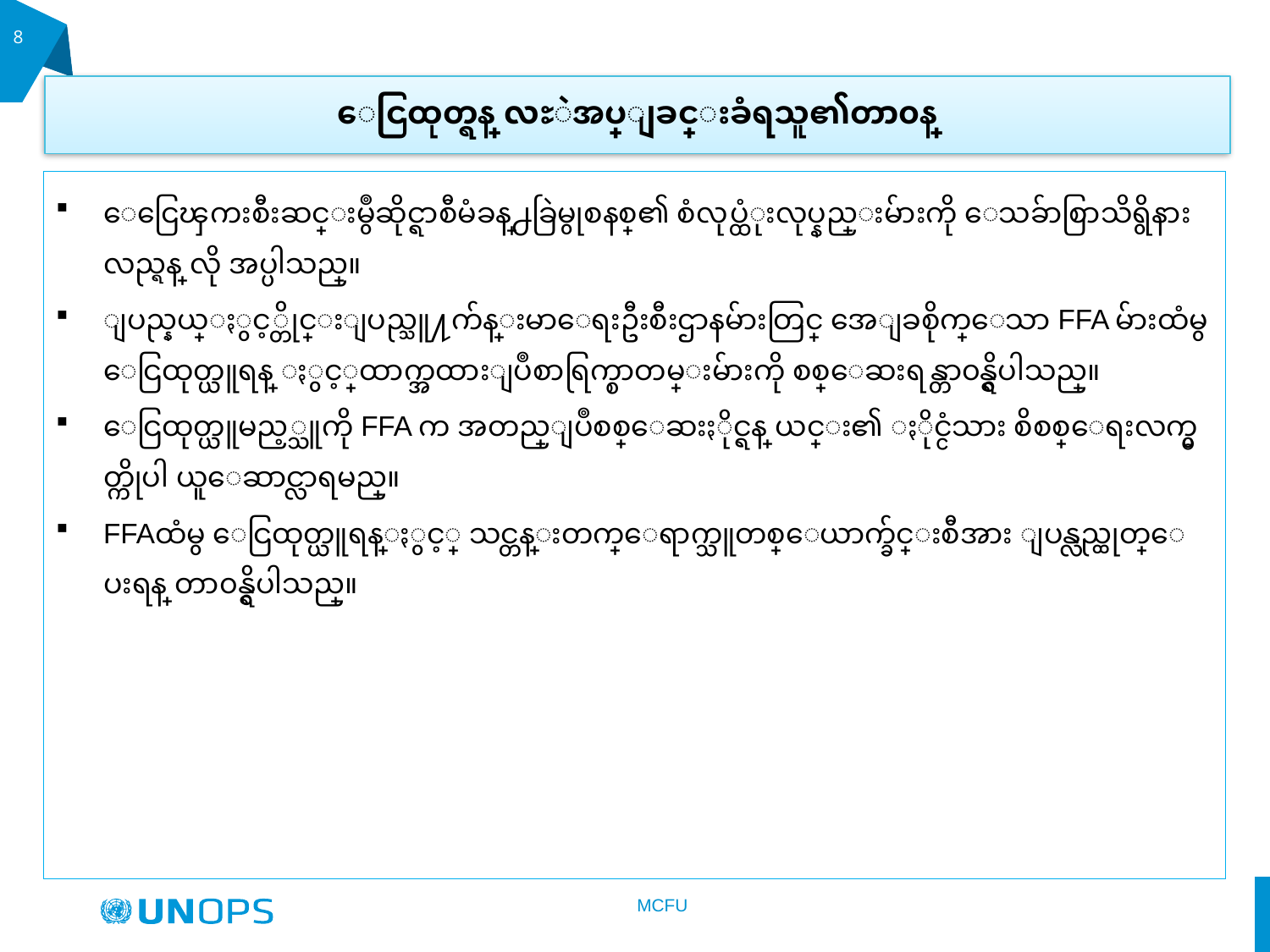

8
ေငြထုတ္ရန္ လႊဲအပ္ျခင္းခံရသူ၏တာ၀န္
ေငြေၾကးစီးဆင္းမွဳဆိုင္ရာစီမံခန္႕ခြဲမွုစနစ္၏ စံလုပ္ထံုးလုပ္နည္းမ်ားကို ေသခ်ာစြာသိရွိနားလည္ရန္ လို အပ္ပါသည္။
ျပည္နယ္ႏွင့္တိုင္းျပည္သူ႔က်န္းမာေရးဦးစီးဌာနမ်ားတြင္ အေျခစိုက္ေသာ FFA မ်ားထံမွ ေငြထုတ္ယူရန္ ႏွင့္အေထာက္အထားျပဳစာရြက္စာတမ္းမ်ားကို စစ္ေဆးရန္တာ၀န္ရွိပါသည္။
ေငြထုတ္ယူမည့္သူကို FFA က အတည္ျပဳစစ္ေဆးႏိုင္ရန္ ယင္း၏ ႏိုင္ငံသား စိစစ္ေရးလက္မွတ္ကိုပါ ယူေဆာင္လာရမည္။
FFAထံမွ ေငြထုတ္ယူရန္ႏွင့္ သင္တန္းတက္ေရာက္သူတစ္ေယာက္ခ်င္းစီအား ျပန္လည္ထုတ္ေပးရန္ တာ၀န္ရွိပါသည္။

MCFU